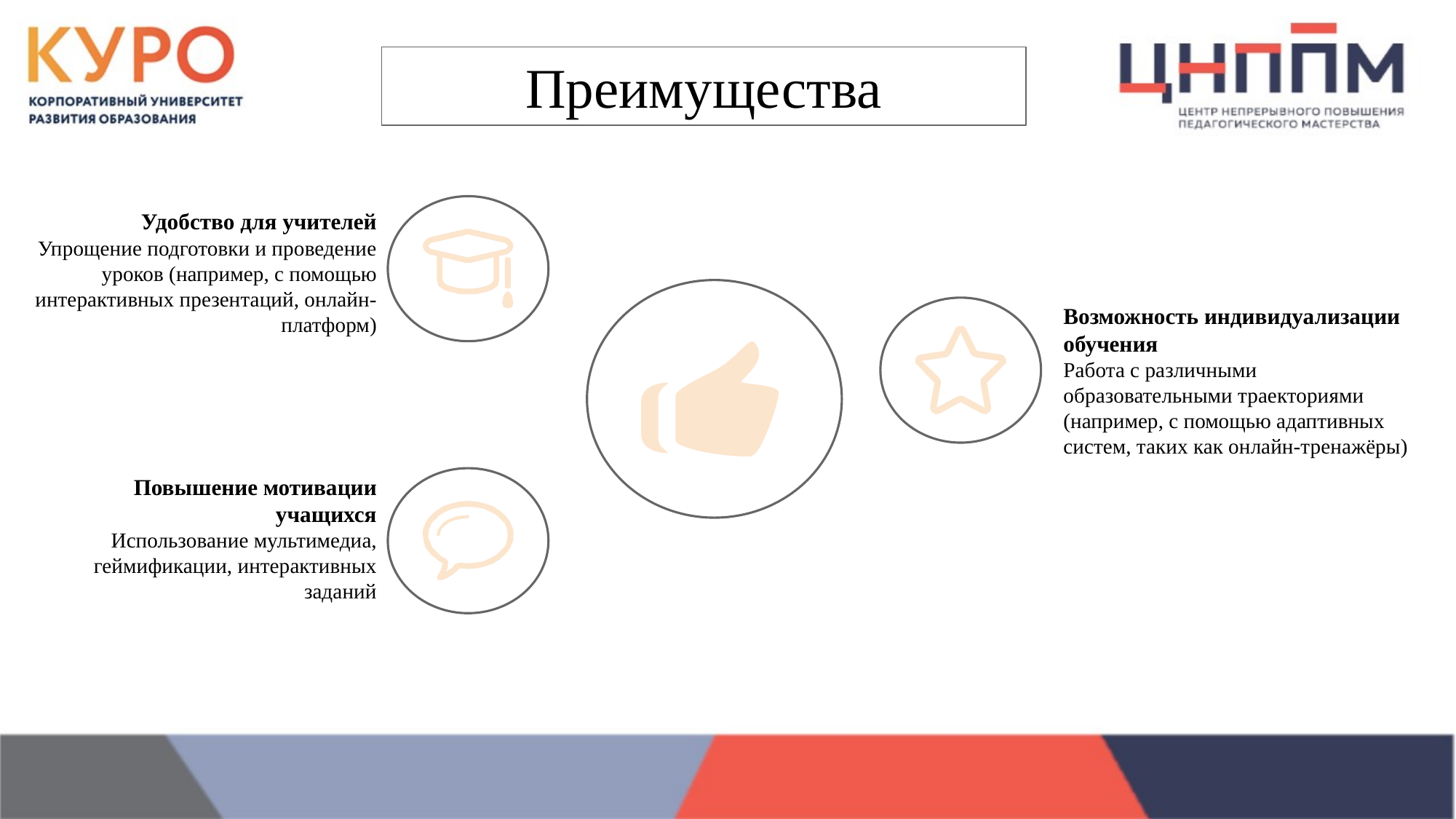

Преимущества

Удобство для учителей
Упрощение подготовки и проведение уроков (например, с помощью интерактивных презентаций, онлайн-платформ)

Возможность индивидуализации обучения
Работа с различными образовательными траекториями (например, с помощью адаптивных систем, таких как онлайн-тренажёры)

Повышение мотивации учащихся
Использование мультимедиа, геймификации, интерактивных заданий